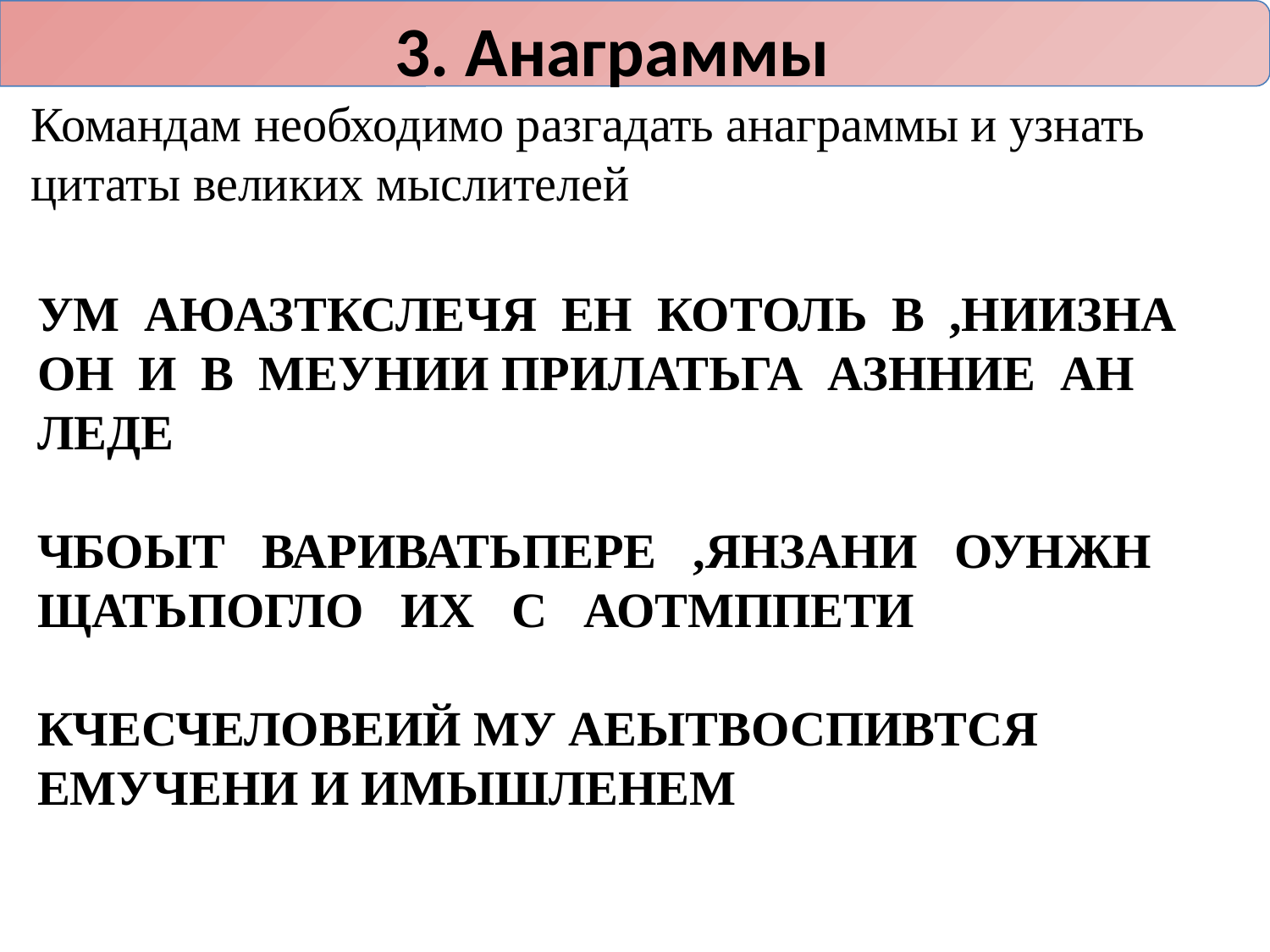

3. Анаграммы

Командам необходимо разгадать анаграммы и узнать цитаты великих мыслителей
УМ  АЮАЗТКСЛЕЧЯ  ЕН  КОТОЛЬ  В  ,НИИЗНА  ОН  И  В  МЕУНИИ ПРИЛАТЬГА  АЗННИЕ  АН  ЛЕДЕ

ЧБОЫТ   ВАРИВАТЬПЕРЕ   ,ЯНЗАНИ   ОУНЖН   ЩАТЬПОГЛО   ИХ   С   АОТМППЕТИ

КЧЕСЧЕЛОВЕИЙ МУ АЕЫТВОСПИВТСЯ ЕМУЧЕНИ И ИМЫШЛЕНЕМ